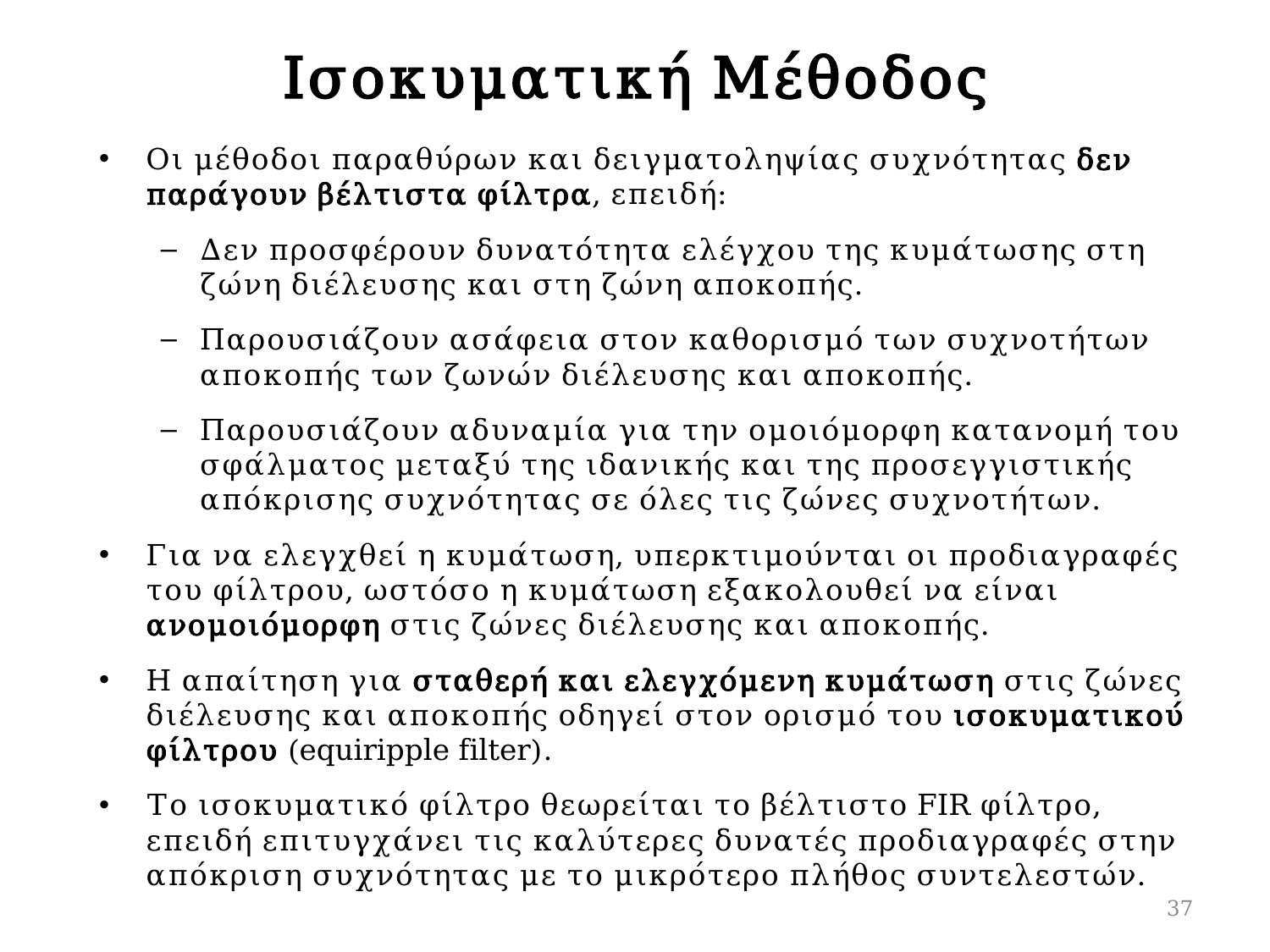

# Ισοκυματική Μέθοδος
Οι μέθοδοι παραθύρων και δειγματοληψίας συχνότητας δεν παράγουν βέλτιστα φίλτρα, επειδή:
Δεν προσφέρουν δυνατότητα ελέγχου της κυμάτωσης στη ζώνη διέλευσης και στη ζώνη αποκοπής.
Παρουσιάζουν ασάφεια στον καθορισμό των συχνοτήτων αποκοπής των ζωνών διέλευσης και αποκοπής.
Παρουσιάζουν αδυναμία για την ομοιόμορφη κατανομή του σφάλματος μεταξύ της ιδανικής και της προσεγγιστικής απόκρισης συχνότητας σε όλες τις ζώνες συχνοτήτων.
Για να ελεγχθεί η κυμάτωση, υπερκτιμούνται οι προδιαγραφές του φίλτρου, ωστόσο η κυμάτωση εξακολουθεί να είναι ανομοιόμορφη στις ζώνες διέλευσης και αποκοπής.
Η απαίτηση για σταθερή και ελεγχόμενη κυμάτωση στις ζώνες διέλευσης και αποκοπής οδηγεί στον ορισμό του ισοκυματικού φίλτρου (equiripple filter).
Το ισοκυματικό φίλτρο θεωρείται το βέλτιστο FIR φίλτρο, επειδή επιτυγχάνει τις καλύτερες δυνατές προδιαγραφές στην απόκριση συχνότητας με το μικρότερο πλήθος συντελεστών.
37